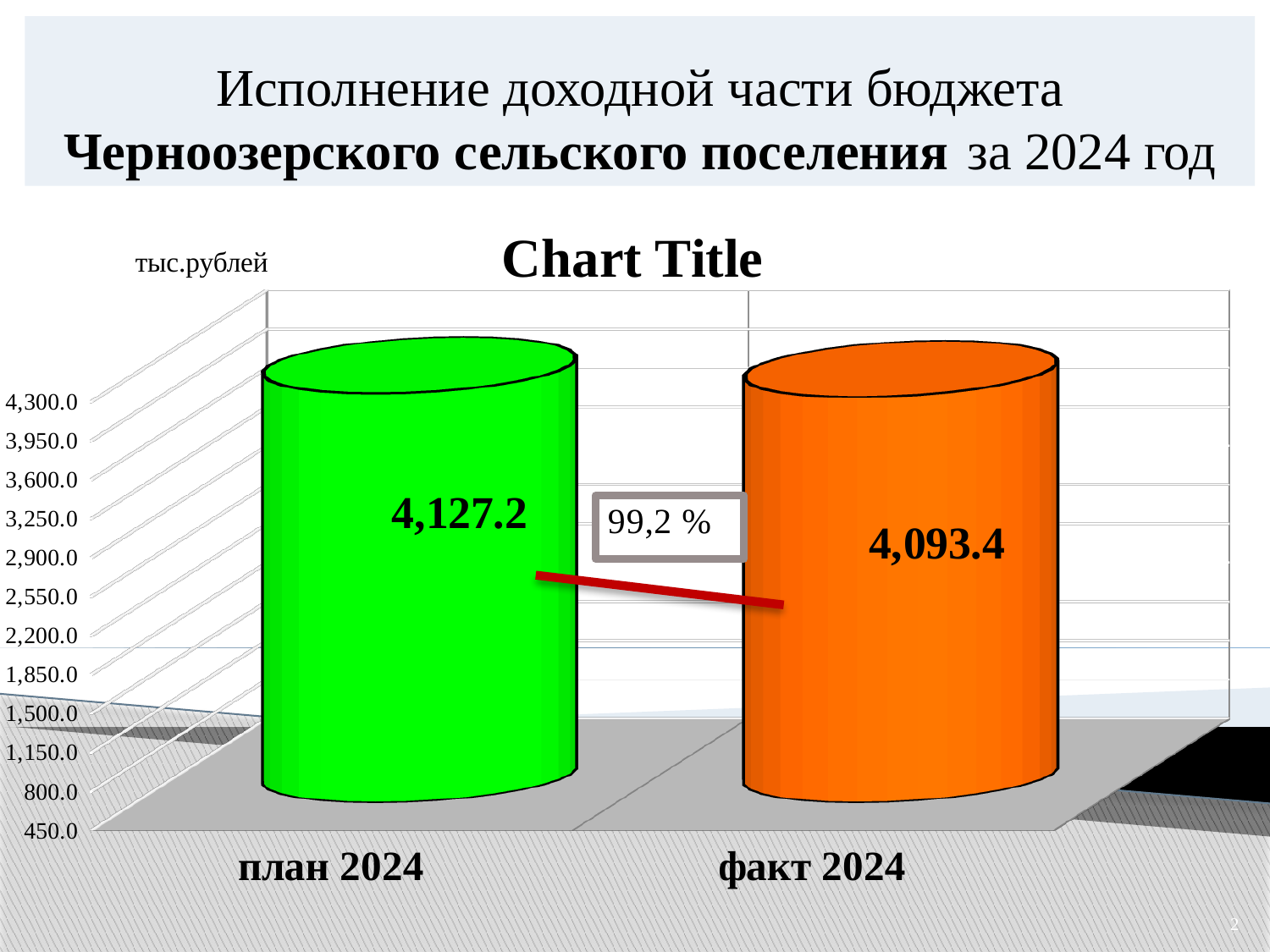

# Исполнение доходной части бюджета Черноозерского сельского поселения за 2024 год

[unsupported chart]

тыс.рублей
2